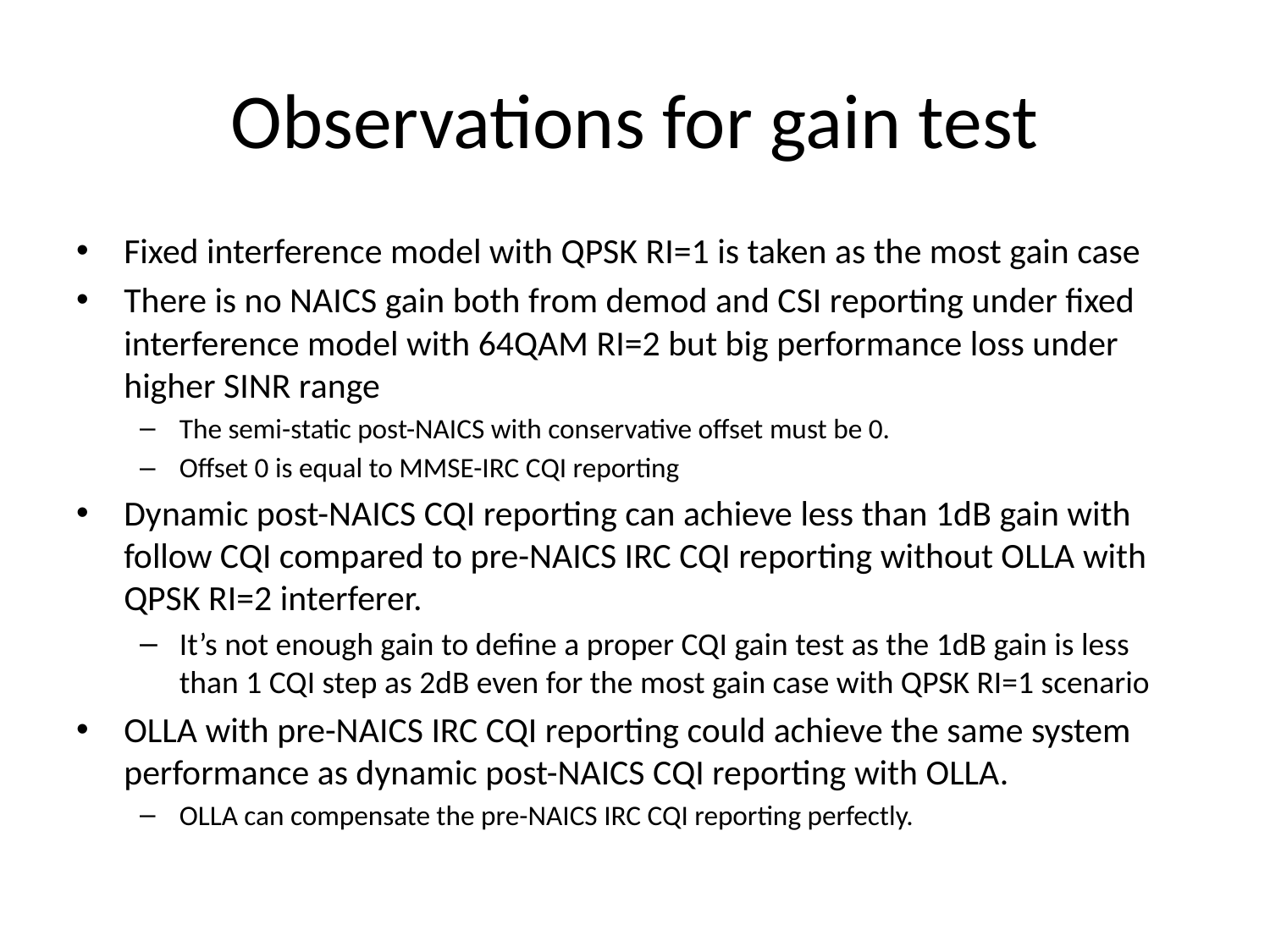

# Observations for gain test
Fixed interference model with QPSK RI=1 is taken as the most gain case
There is no NAICS gain both from demod and CSI reporting under fixed interference model with 64QAM RI=2 but big performance loss under higher SINR range
The semi-static post-NAICS with conservative offset must be 0.
Offset 0 is equal to MMSE-IRC CQI reporting
Dynamic post-NAICS CQI reporting can achieve less than 1dB gain with follow CQI compared to pre-NAICS IRC CQI reporting without OLLA with QPSK RI=2 interferer.
It’s not enough gain to define a proper CQI gain test as the 1dB gain is less than 1 CQI step as 2dB even for the most gain case with QPSK RI=1 scenario
OLLA with pre-NAICS IRC CQI reporting could achieve the same system performance as dynamic post-NAICS CQI reporting with OLLA.
OLLA can compensate the pre-NAICS IRC CQI reporting perfectly.